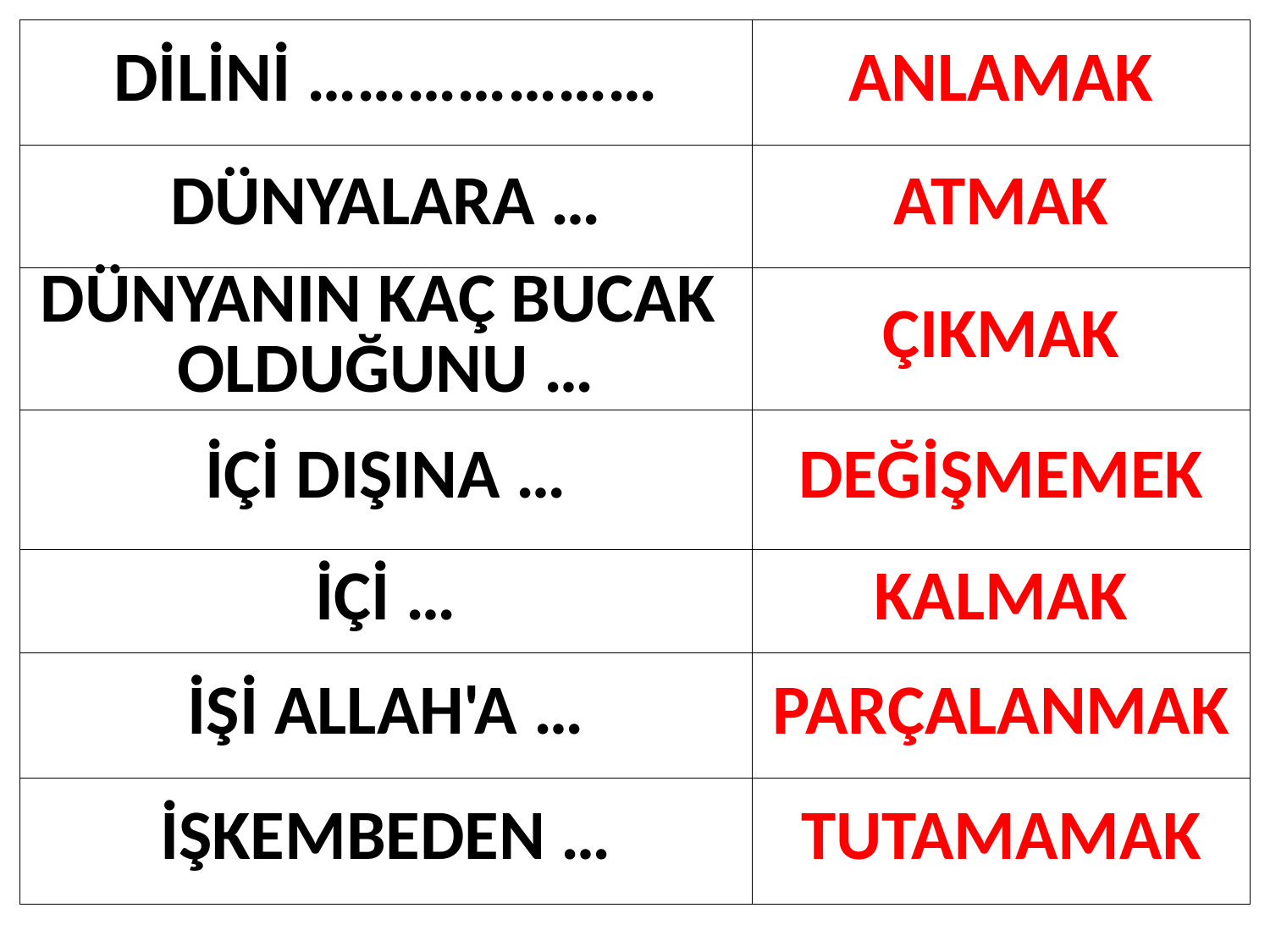

| DİLİNİ ………………… | ANLAMAK |
| --- | --- |
| DÜNYALARA … | ATMAK |
| DÜNYANIN KAÇ BUCAK OLDUĞUNU … | ÇIKMAK |
| İÇİ DIŞINA … | DEĞİŞMEMEK |
| İÇİ … | KALMAK |
| İŞİ ALLAH'A … | PARÇALANMAK |
| İŞKEMBEDEN … | TUTAMAMAK |